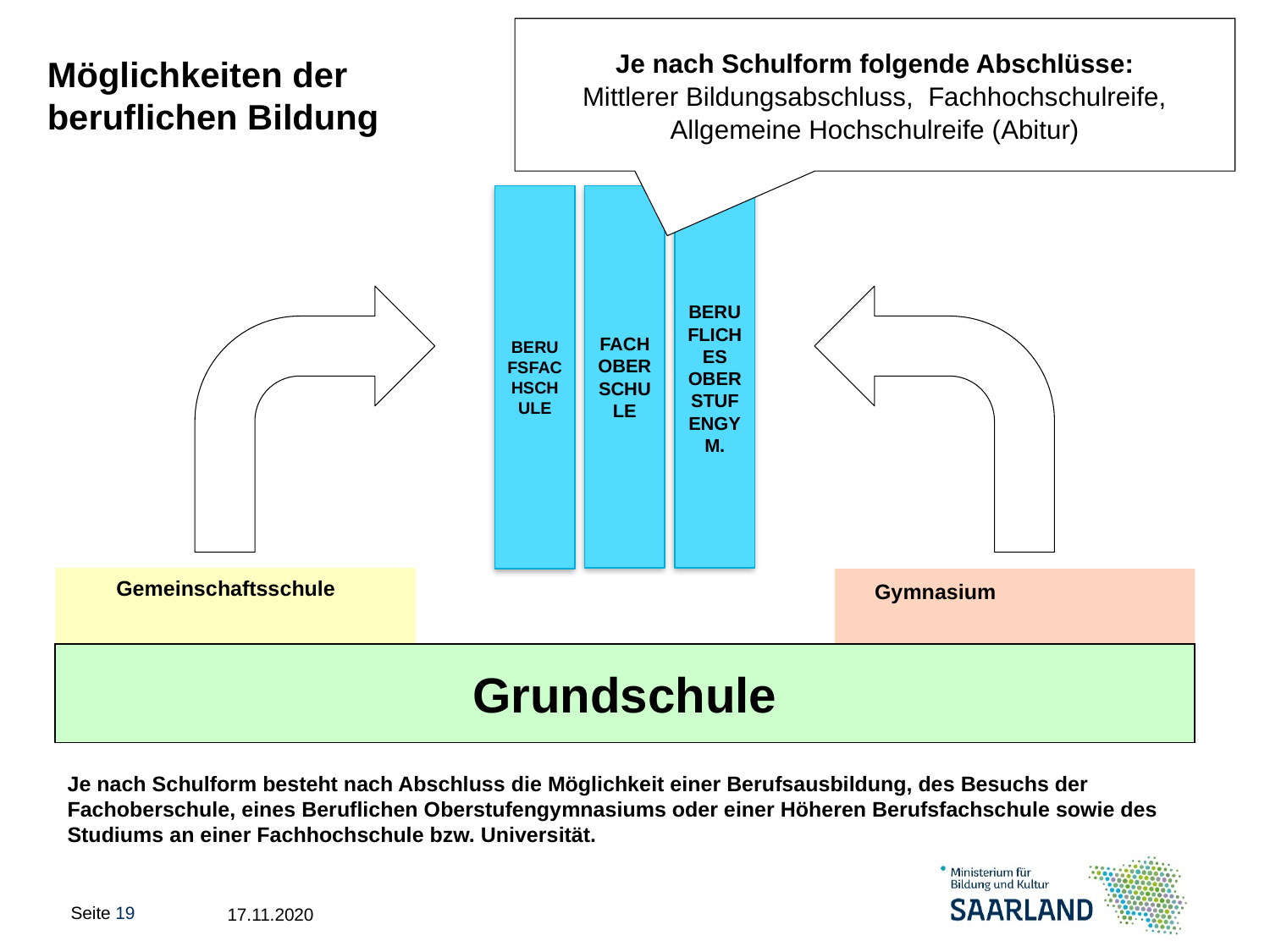

Je nach Schulform folgende Abschlüsse:
Mittlerer Bildungsabschluss,  Fachhochschulreife, Allgemeine Hochschulreife (Abitur)
Möglichkeiten der
beruflichen Bildung
BERUFSFACHSCHULE
FACHOBERSCHULE
BERUFLICHES OBERSTUFENGYM.

Gemeinschaftsschule

Gymnasium
Grundschule
Je nach Schulform besteht nach Abschluss die Möglichkeit einer Berufsausbildung, des Besuchs der Fachoberschule, eines Beruflichen Oberstufengymnasiums oder einer Höheren Berufsfachschule sowie des Studiums an einer Fachhochschule bzw. Universität.
17.11.2020